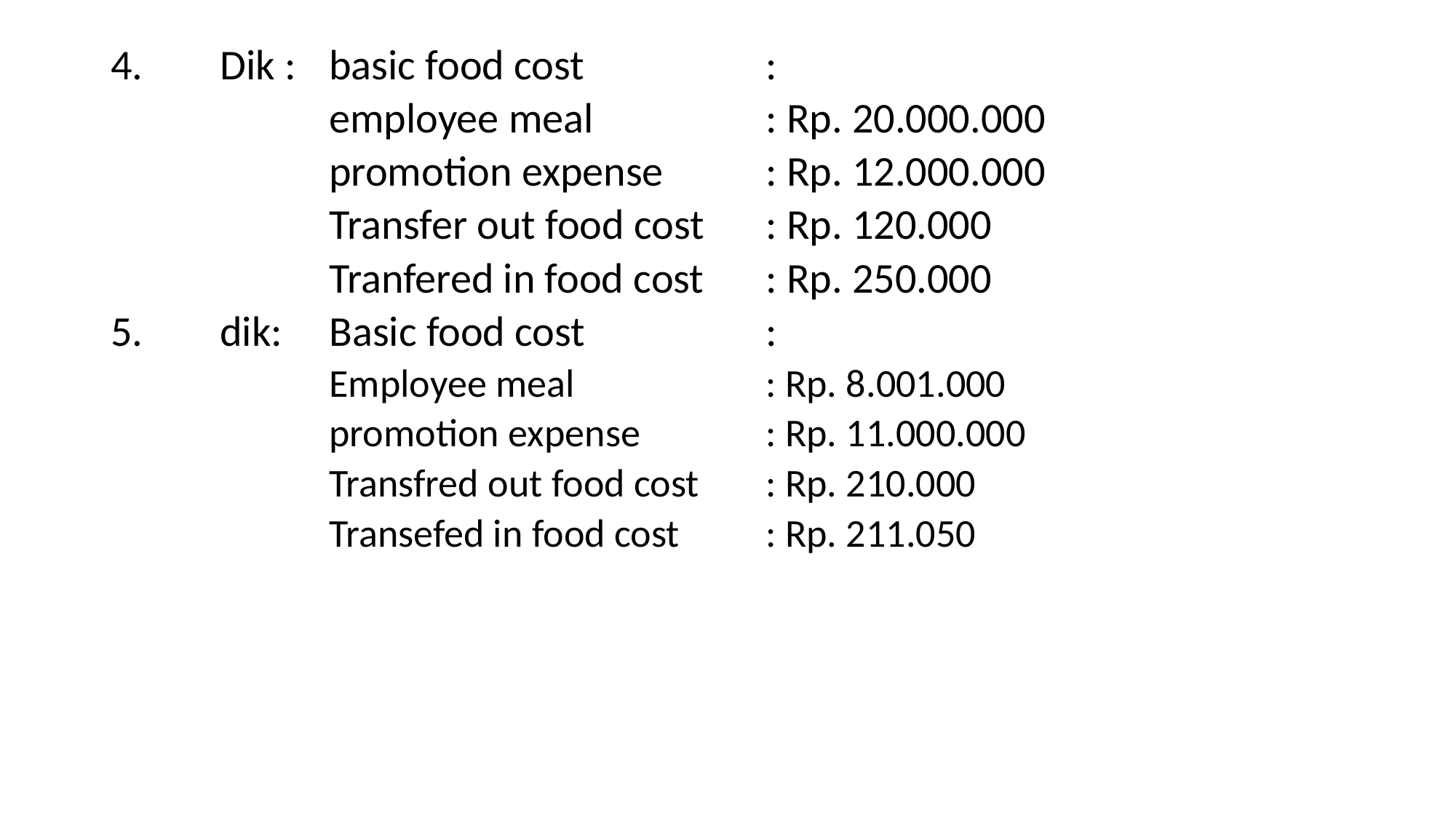

4.	Dik :	basic food cost 		:
	employee meal		: Rp. 20.000.000
	promotion expense	: Rp. 12.000.000
	Transfer out food cost	: Rp. 120.000
	Tranfered in food cost	: Rp. 250.000
5. 	dik:	Basic food cost		:
	Employee meal		: Rp. 8.001.000
	promotion expense		: Rp. 11.000.000
	Transfred out food cost	: Rp. 210.000
	Transefed in food cost	: Rp. 211.050